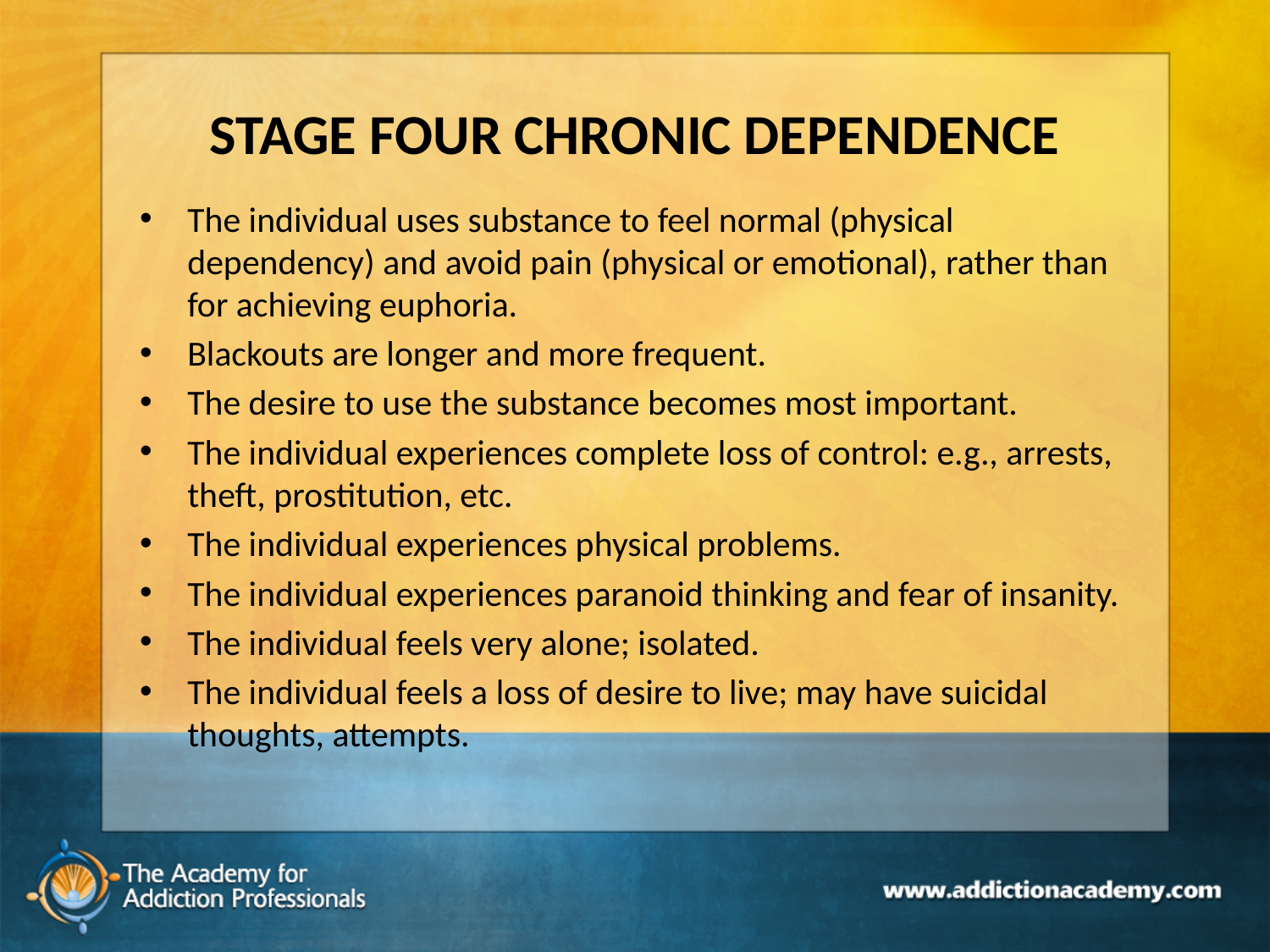

# STAGE FOUR CHRONIC DEPENDENCE
The individual uses substance to feel normal (physical dependency) and avoid pain (physical or emotional), rather than for achieving euphoria.
Blackouts are longer and more frequent.
The desire to use the substance becomes most important.
The individual experiences complete loss of control: e.g., arrests, theft, prostitution, etc.
The individual experiences physical problems.
The individual experiences paranoid thinking and fear of insanity.
The individual feels very alone; isolated.
The individual feels a loss of desire to live; may have suicidal thoughts, attempts.